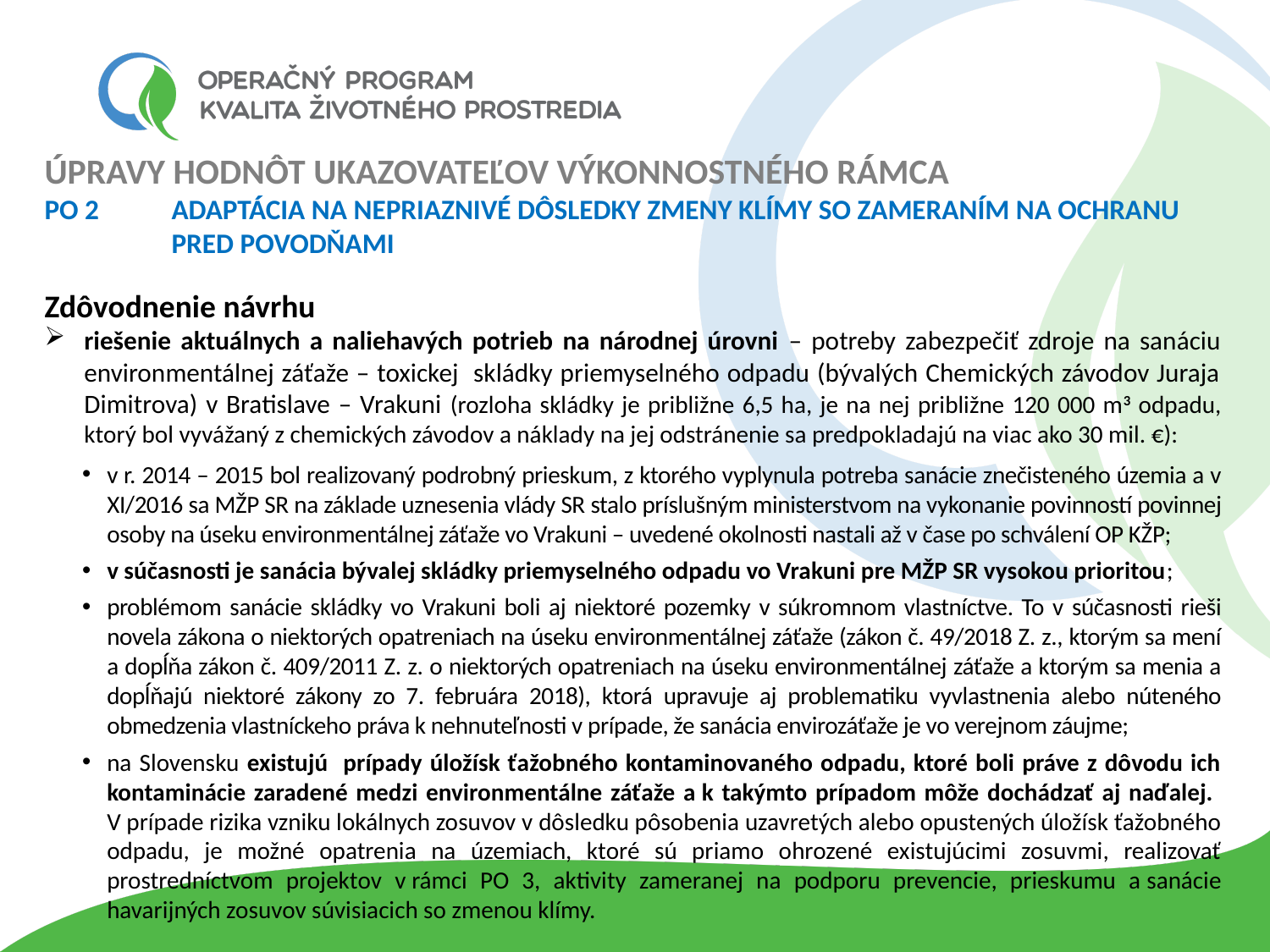

Úpravy hodnôt ukazovateľov výkonnostného rámca
PO 2 	Adaptácia na nepriaznivé dôsledky zmeny klímy so zameraním na ochranu 	pred povodňami
Zdôvodnenie návrhu
riešenie aktuálnych a naliehavých potrieb na národnej úrovni – potreby zabezpečiť zdroje na sanáciu environmentálnej záťaže – toxickej  skládky priemyselného odpadu (bývalých Chemických závodov Juraja Dimitrova) v Bratislave – Vrakuni (rozloha skládky je približne 6,5 ha, je na nej približne 120 000 m3 odpadu, ktorý bol vyvážaný z chemických závodov a náklady na jej odstránenie sa predpokladajú na viac ako 30 mil. €):
v r. 2014 – 2015 bol realizovaný podrobný prieskum, z ktorého vyplynula potreba sanácie znečisteného územia a v XI/2016 sa MŽP SR na základe uznesenia vlády SR stalo príslušným ministerstvom na vykonanie povinností povinnej osoby na úseku environmentálnej záťaže vo Vrakuni – uvedené okolnosti nastali až v čase po schválení OP KŽP;
v súčasnosti je sanácia bývalej skládky priemyselného odpadu vo Vrakuni pre MŽP SR vysokou prioritou;
problémom sanácie skládky vo Vrakuni boli aj niektoré pozemky v súkromnom vlastníctve. To v súčasnosti rieši novela zákona o niektorých opatreniach na úseku environmentálnej záťaže (zákon č. 49/2018 Z. z., ktorým sa mení a dopĺňa zákon č. 409/2011 Z. z. o niektorých opatreniach na úseku environmentálnej záťaže a ktorým sa menia a dopĺňajú niektoré zákony zo 7. februára 2018), ktorá upravuje aj problematiku vyvlastnenia alebo núteného obmedzenia vlastníckeho práva k nehnuteľnosti v prípade, že sanácia envirozáťaže je vo verejnom záujme;
na Slovensku existujú  prípady úložísk ťažobného kontaminovaného odpadu, ktoré boli práve z dôvodu ich kontaminácie zaradené medzi environmentálne záťaže a k takýmto prípadom môže dochádzať aj naďalej.
V prípade rizika vzniku lokálnych zosuvov v dôsledku pôsobenia uzavretých alebo opustených úložísk ťažobného odpadu, je možné opatrenia na územiach, ktoré sú priamo ohrozené existujúcimi zosuvmi, realizovať prostredníctvom projektov v rámci PO 3, aktivity zameranej na podporu prevencie, prieskumu a sanácie havarijných zosuvov súvisiacich so zmenou klímy.